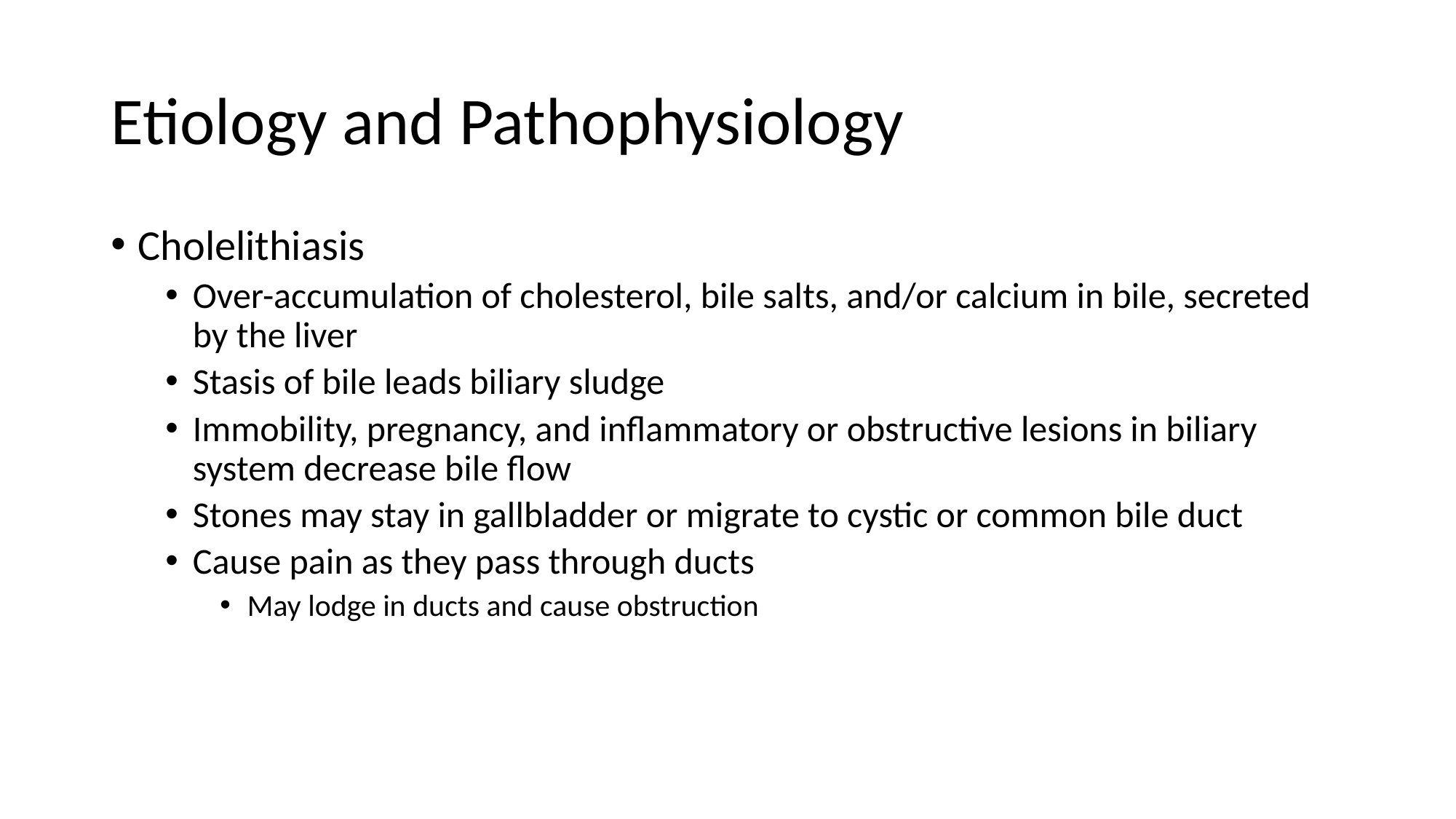

# Etiology and Pathophysiology
Cholelithiasis
Over-accumulation of cholesterol, bile salts, and/or calcium in bile, secreted by the liver
Stasis of bile leads biliary sludge
Immobility, pregnancy, and inflammatory or obstructive lesions in biliary system decrease bile flow
Stones may stay in gallbladder or migrate to cystic or common bile duct
Cause pain as they pass through ducts
May lodge in ducts and cause obstruction